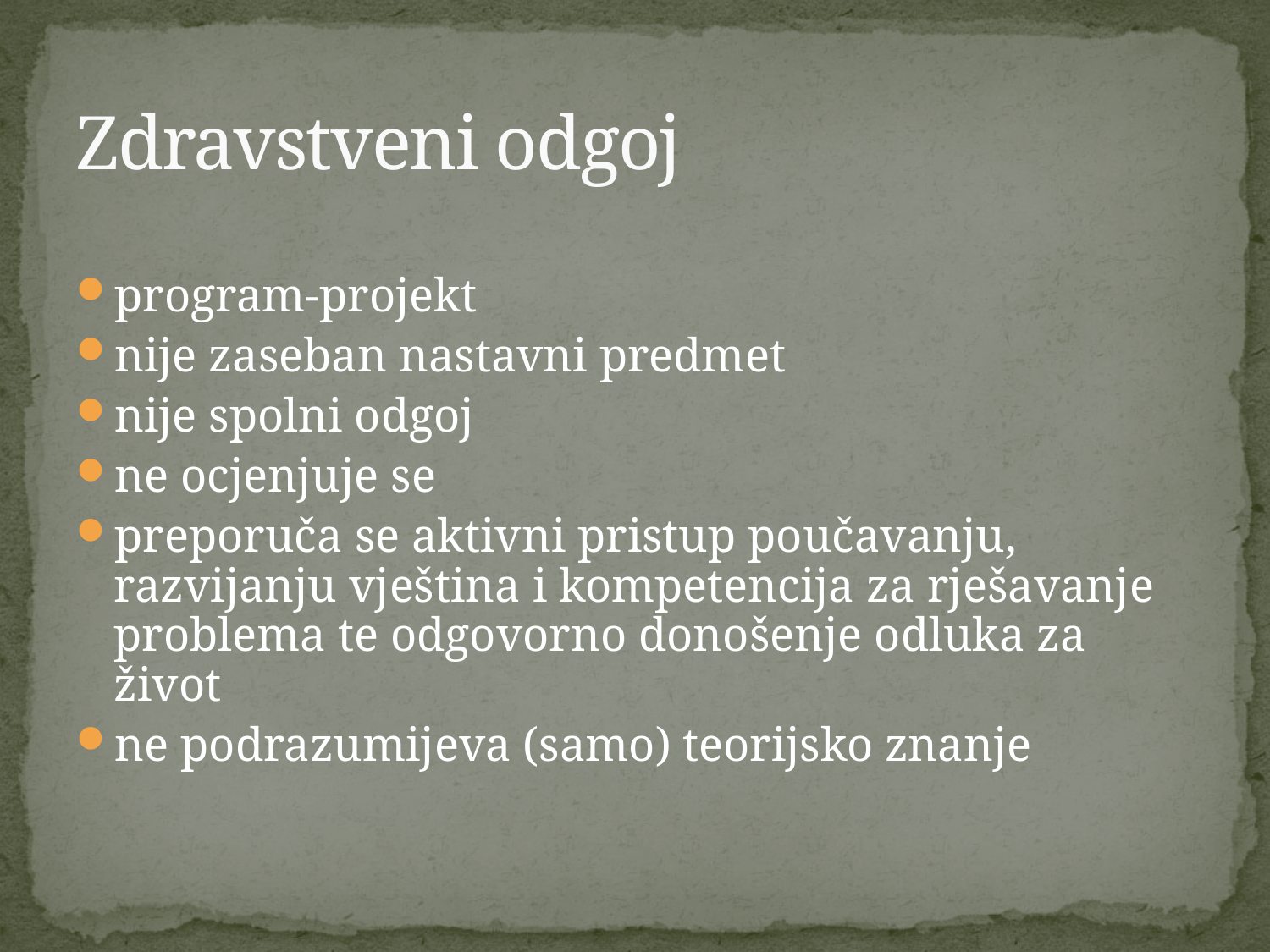

# Zdravstveni odgoj
program-projekt
nije zaseban nastavni predmet
nije spolni odgoj
ne ocjenjuje se
preporuča se aktivni pristup poučavanju, razvijanju vještina i kompetencija za rješavanje problema te odgovorno donošenje odluka za život
ne podrazumijeva (samo) teorijsko znanje